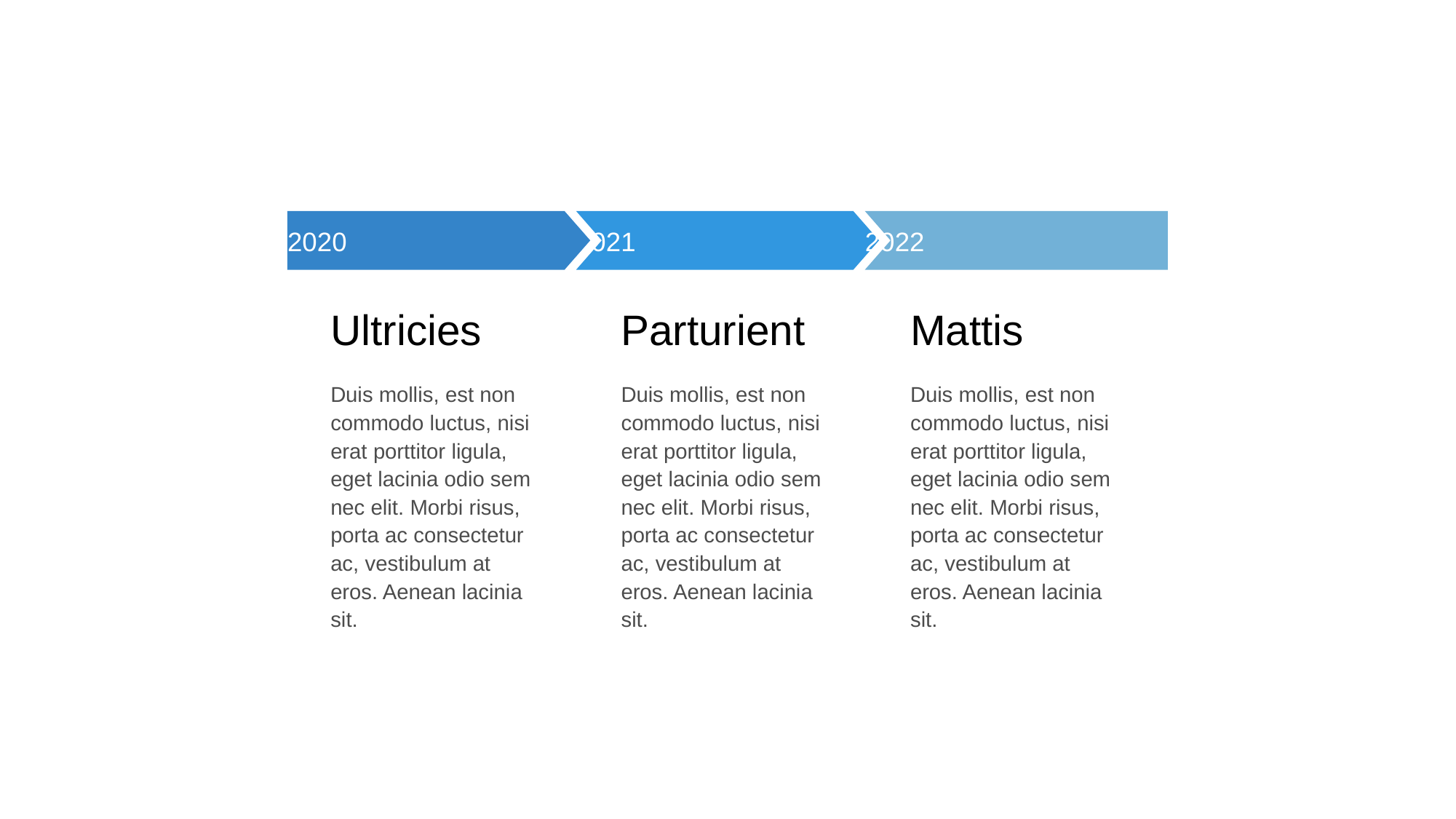

2020
2021
2022
Ultricies
Duis mollis, est non commodo luctus, nisi erat porttitor ligula, eget lacinia odio sem nec elit. Morbi risus, porta ac consectetur ac, vestibulum at eros. Aenean lacinia sit.
Parturient
Duis mollis, est non commodo luctus, nisi erat porttitor ligula, eget lacinia odio sem nec elit. Morbi risus, porta ac consectetur ac, vestibulum at eros. Aenean lacinia sit.
Mattis
Duis mollis, est non commodo luctus, nisi erat porttitor ligula, eget lacinia odio sem nec elit. Morbi risus, porta ac consectetur ac, vestibulum at eros. Aenean lacinia sit.